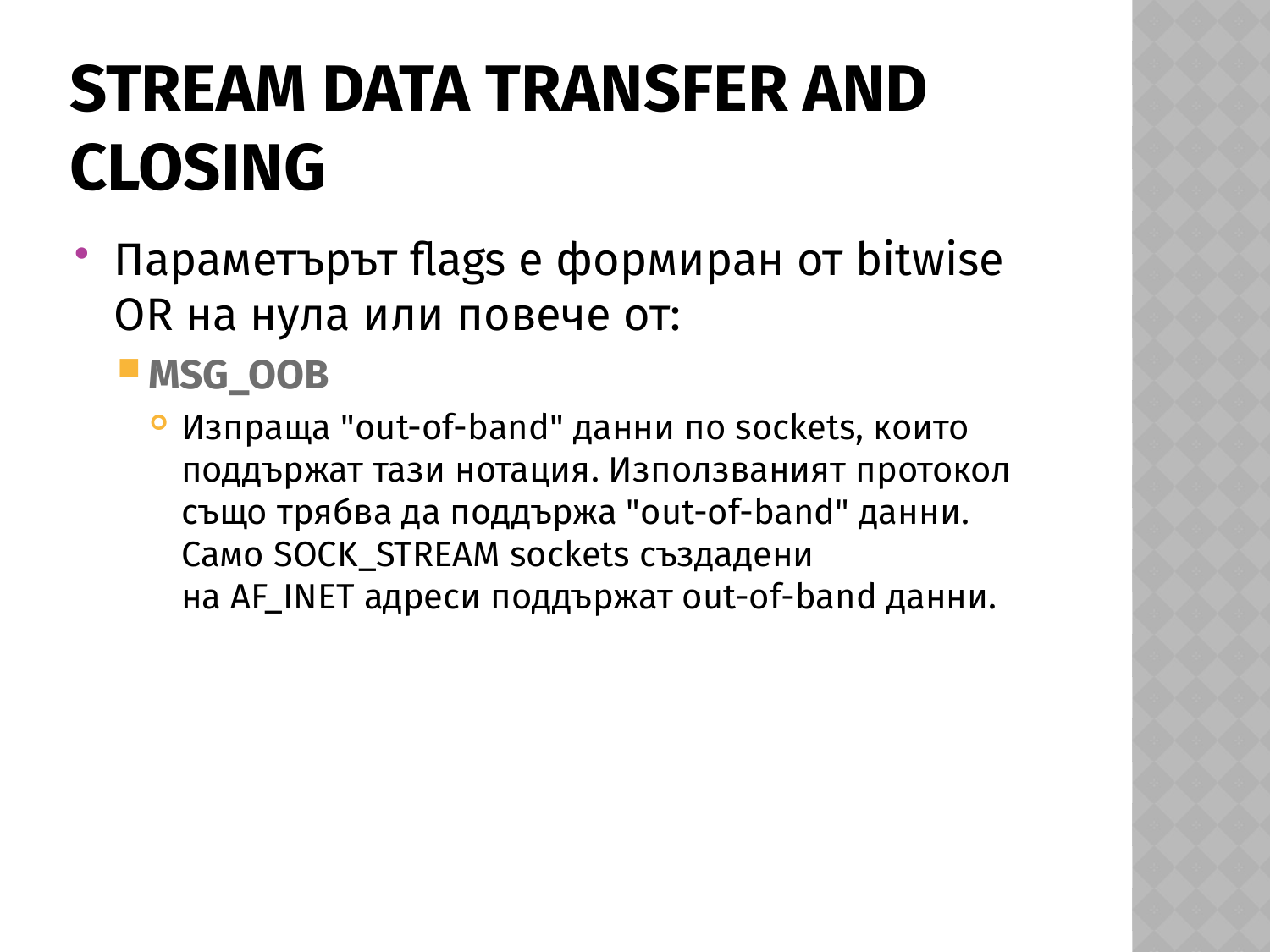

# Stream Data Transfer and Closing
Параметърът flags е формиран от bitwise OR на нула или повече от:
MSG_OOB
Изпраща "out-of-band" данни по sockets, които поддържат тази нотация. Използваният протокол също трябва да поддържа "out-of-band" данни. Само SOCK_STREAM sockets създадени на AF_INET адреси поддържат out-of-band данни.